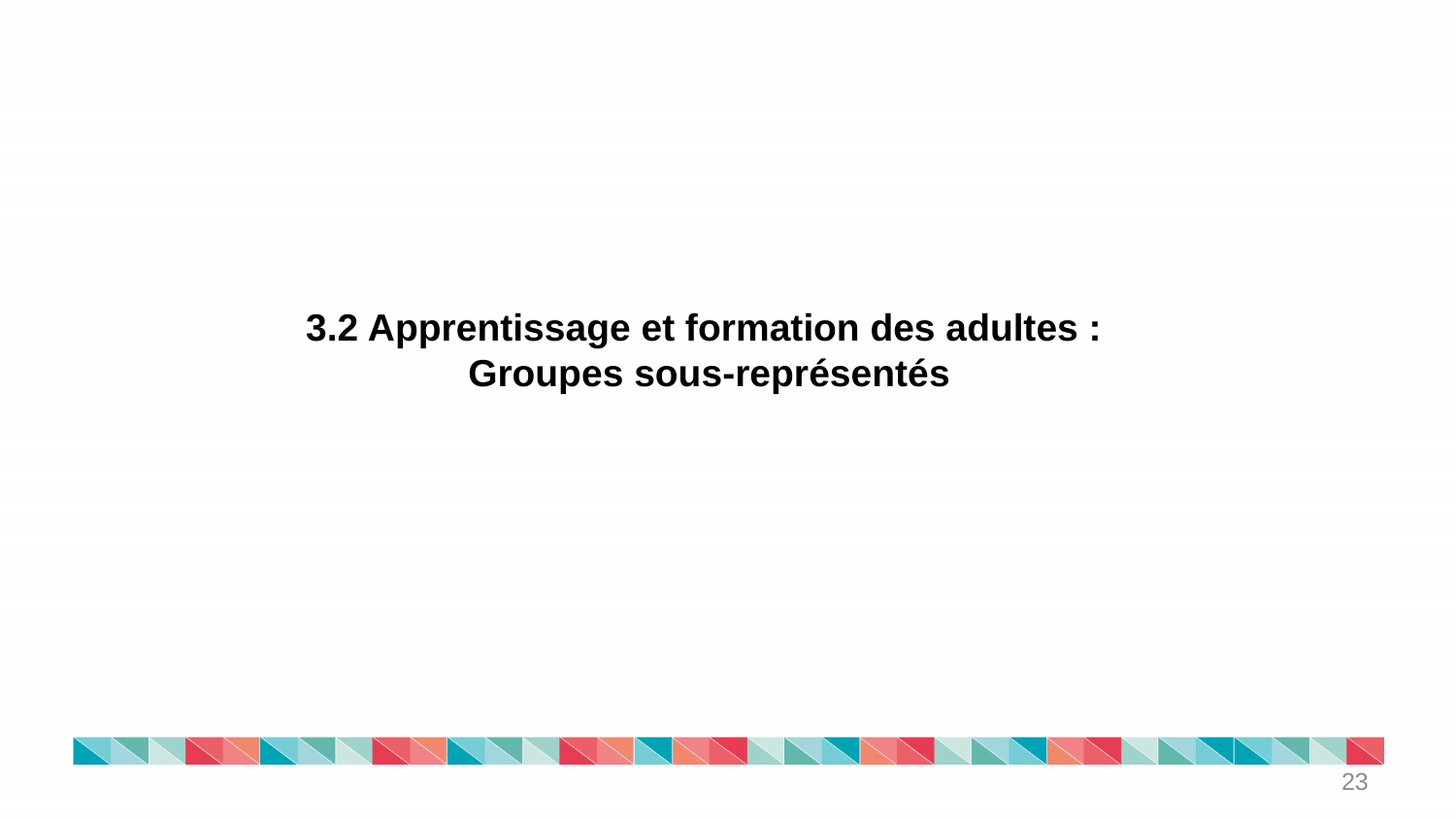

3.2 Apprentissage et formation des adultes :
Groupes sous-représentés
23